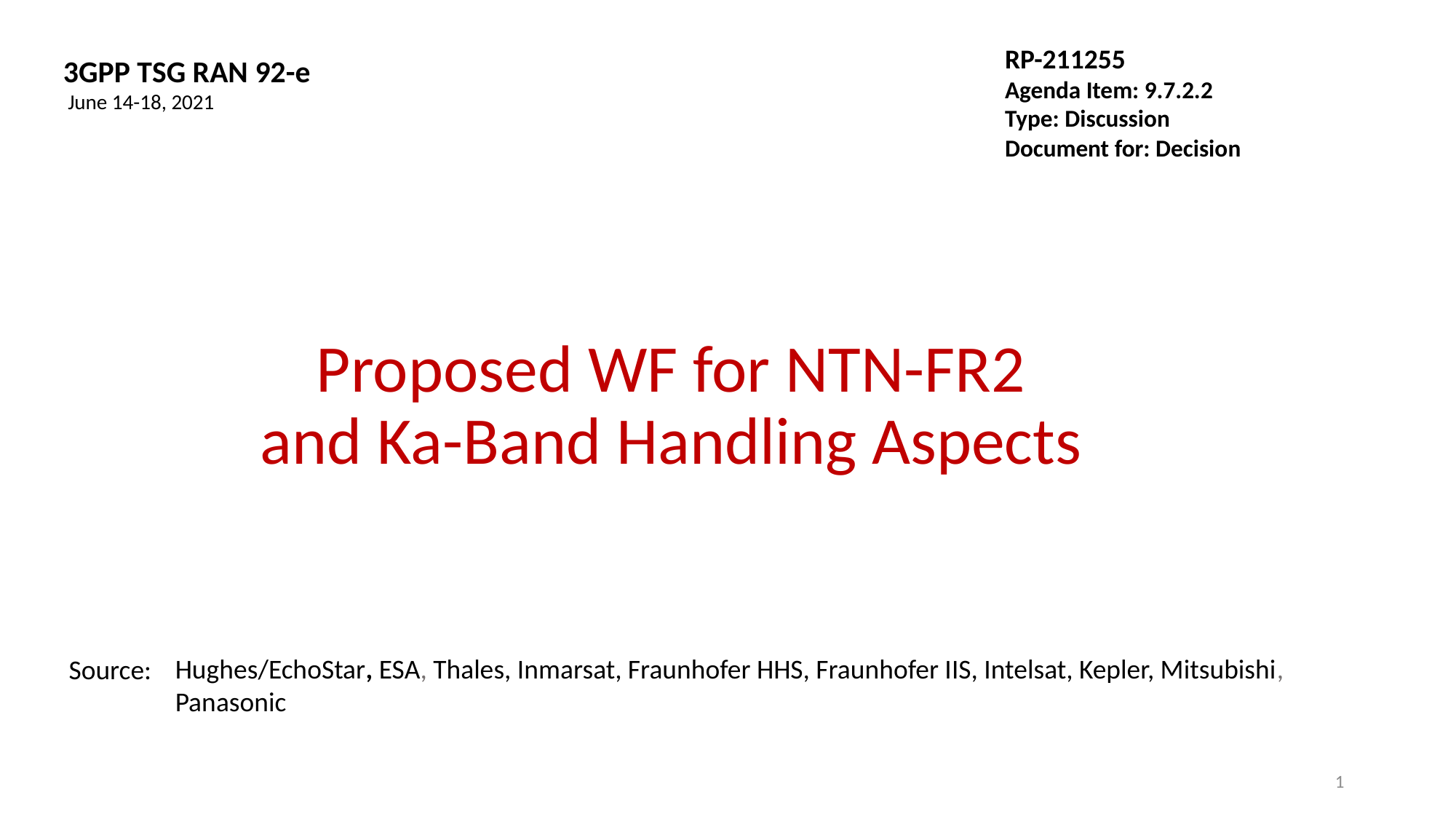

RP-211255
Agenda Item: 9.7.2.2
Type: Discussion
Document for: Decision

3GPP TSG RAN 92-e
 June 14-18, 2021

# Proposed WF for NTN-FR2 and Ka-Band Handling Aspects
Source:
Hughes/EchoStar, ESA, Thales, Inmarsat, Fraunhofer HHS, Fraunhofer IIS, Intelsat, Kepler, Mitsubishi, Panasonic

1